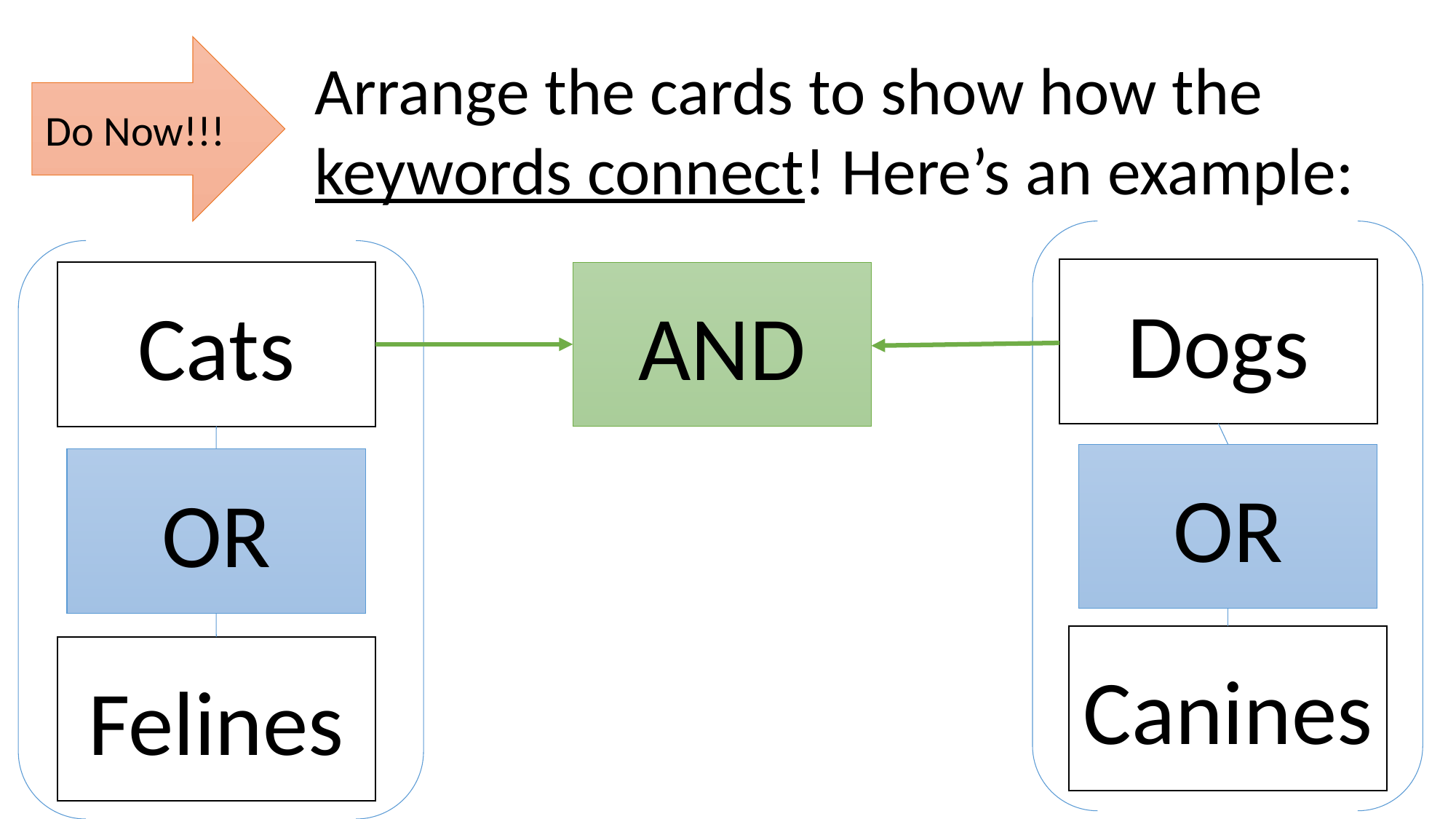

Do Now!!!
Arrange the cards to show how the keywords connect! Here’s an example:

Dogs
Cats
AND
OR
OR
Canines
Felines